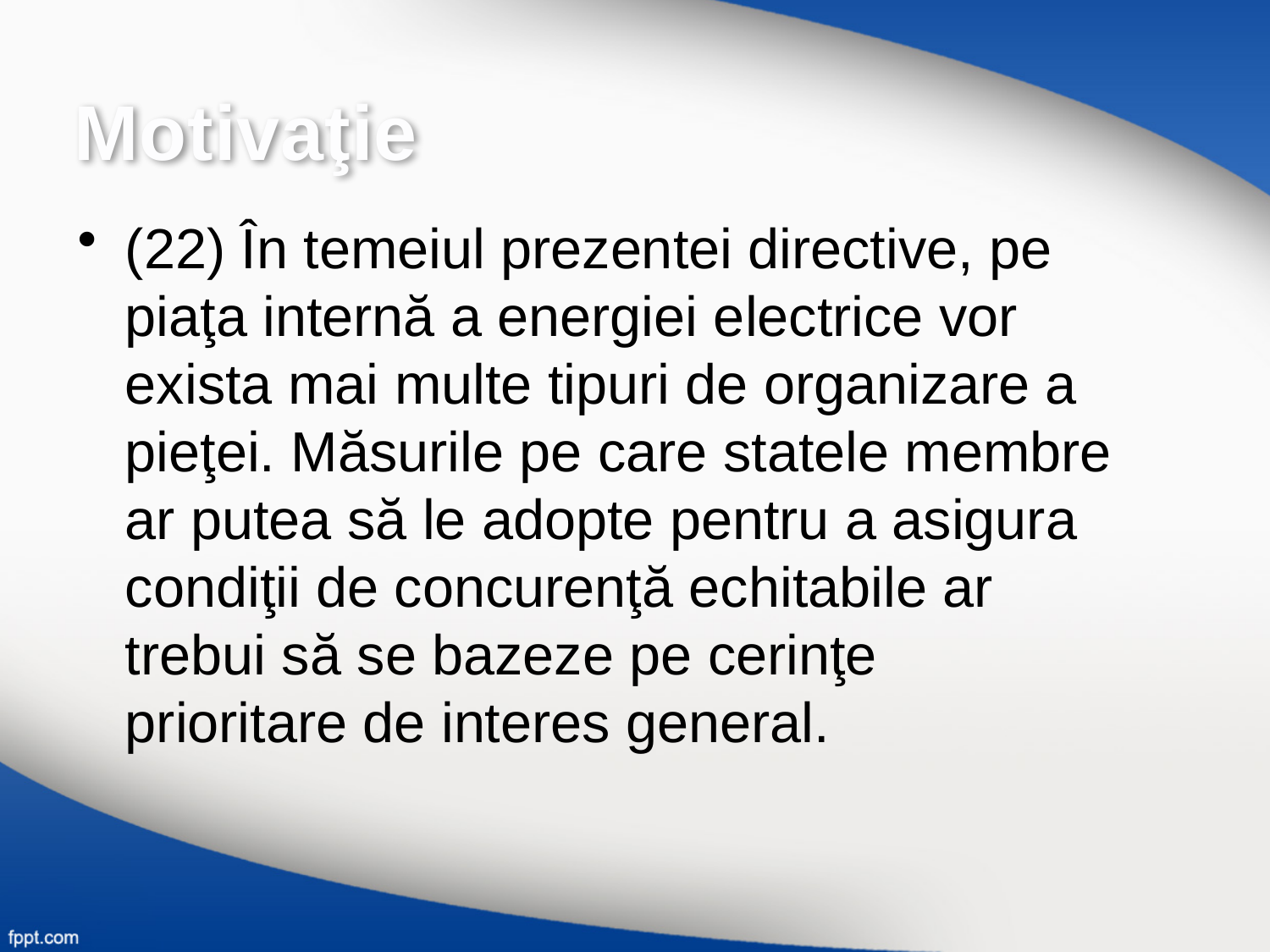

Motivaţie
(22) În temeiul prezentei directive, pe piaţa internă a energiei electrice vor exista mai multe tipuri de organizare a pieţei. Măsurile pe care statele membre ar putea să le adopte pentru a asigura condiţii de concurenţă echitabile ar trebui să se bazeze pe cerinţe prioritare de interes general.